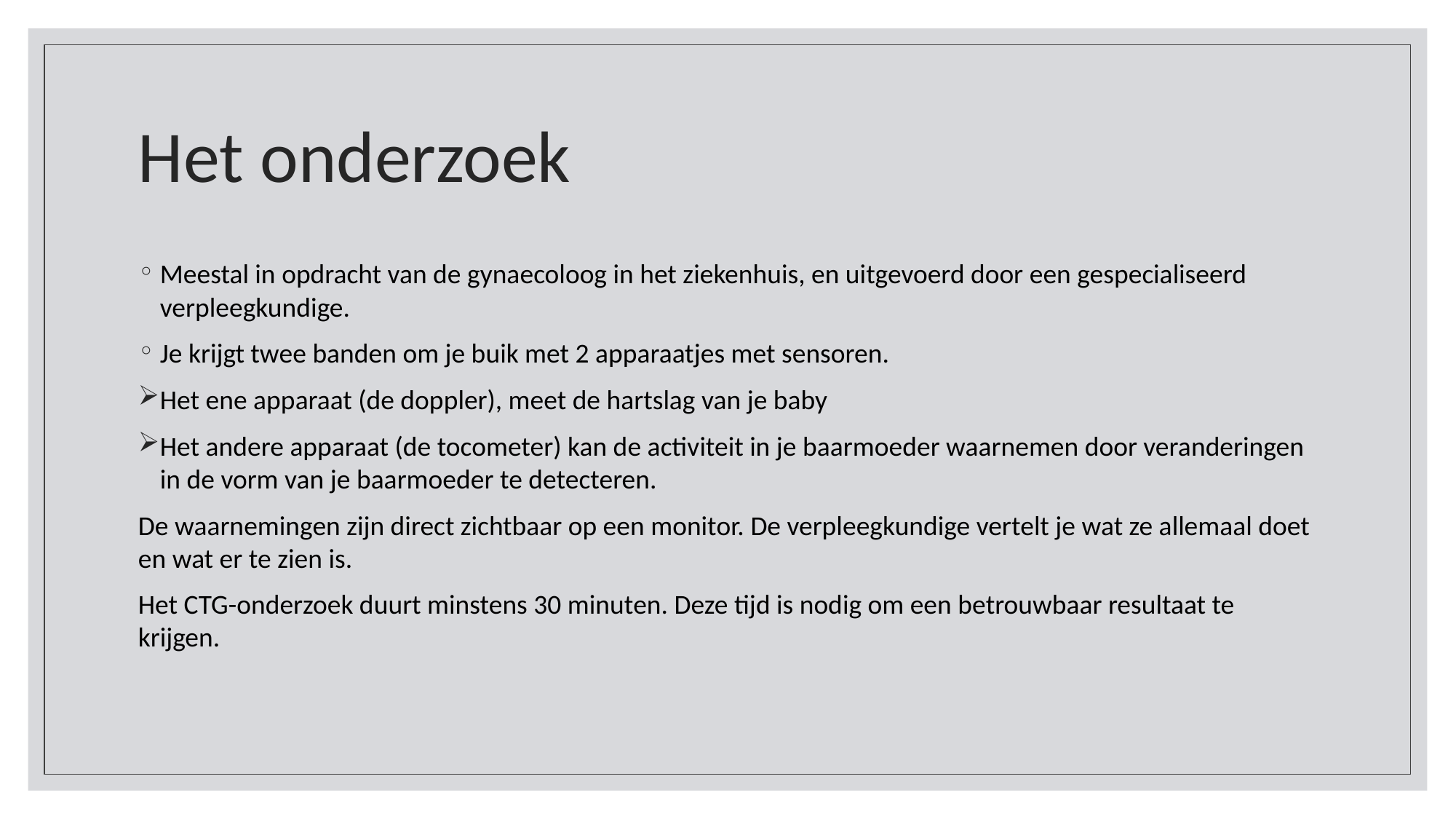

# Het onderzoek
Meestal in opdracht van de gynaecoloog in het ziekenhuis, en uitgevoerd door een gespecialiseerd verpleegkundige.
Je krijgt twee banden om je buik met 2 apparaatjes met sensoren.
Het ene apparaat (de doppler), meet de hartslag van je baby
Het andere apparaat (de tocometer) kan de activiteit in je baarmoeder waarnemen door veranderingen in de vorm van je baarmoeder te detecteren.
De waarnemingen zijn direct zichtbaar op een monitor. De verpleegkundige vertelt je wat ze allemaal doet en wat er te zien is.
Het CTG-onderzoek duurt minstens 30 minuten. Deze tijd is nodig om een betrouwbaar resultaat te krijgen.